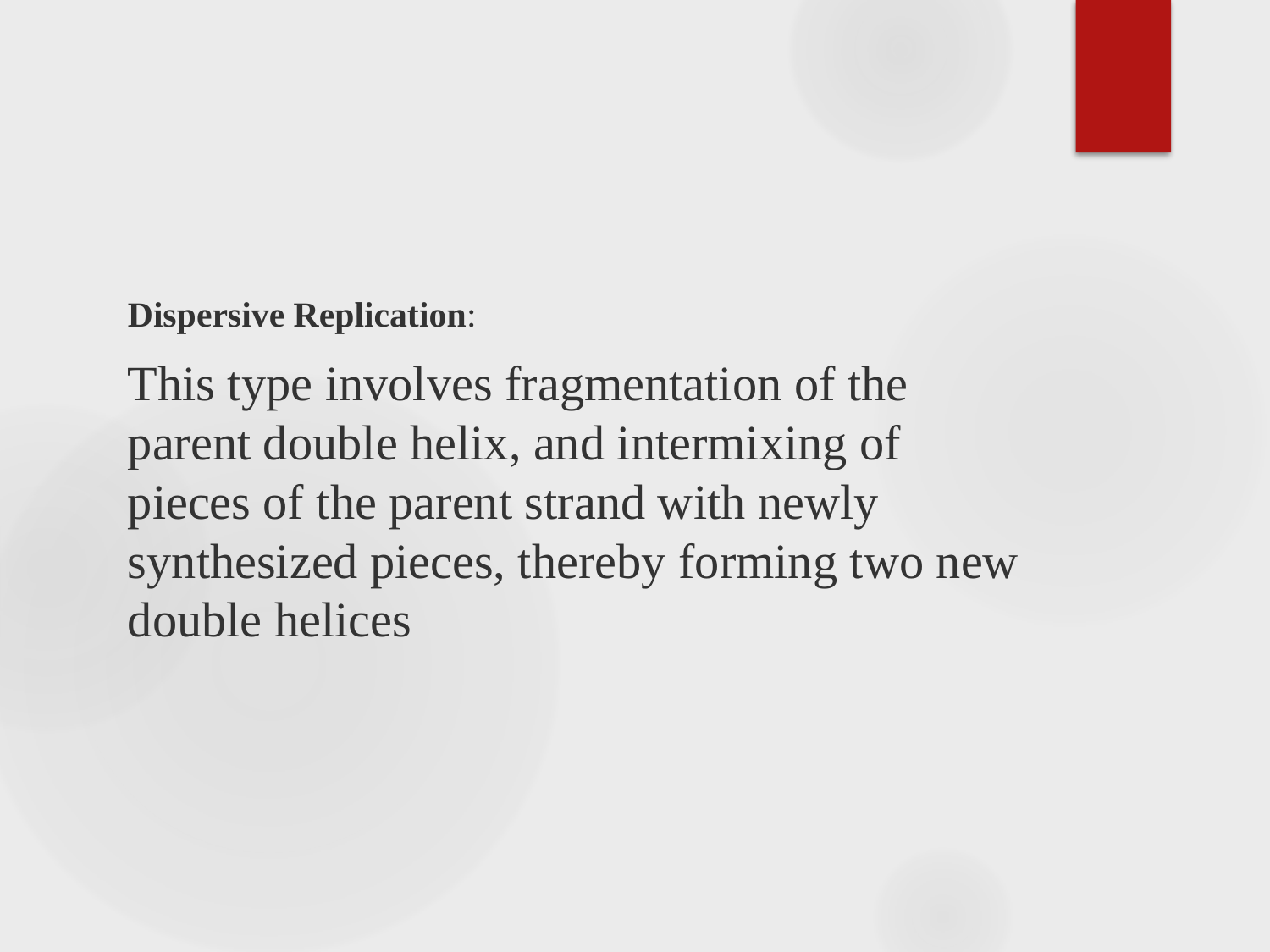

Dispersive Replication:
This type involves fragmentation of the parent double helix, and intermixing of pieces of the parent strand with newly synthesized pieces, thereby forming two new double helices